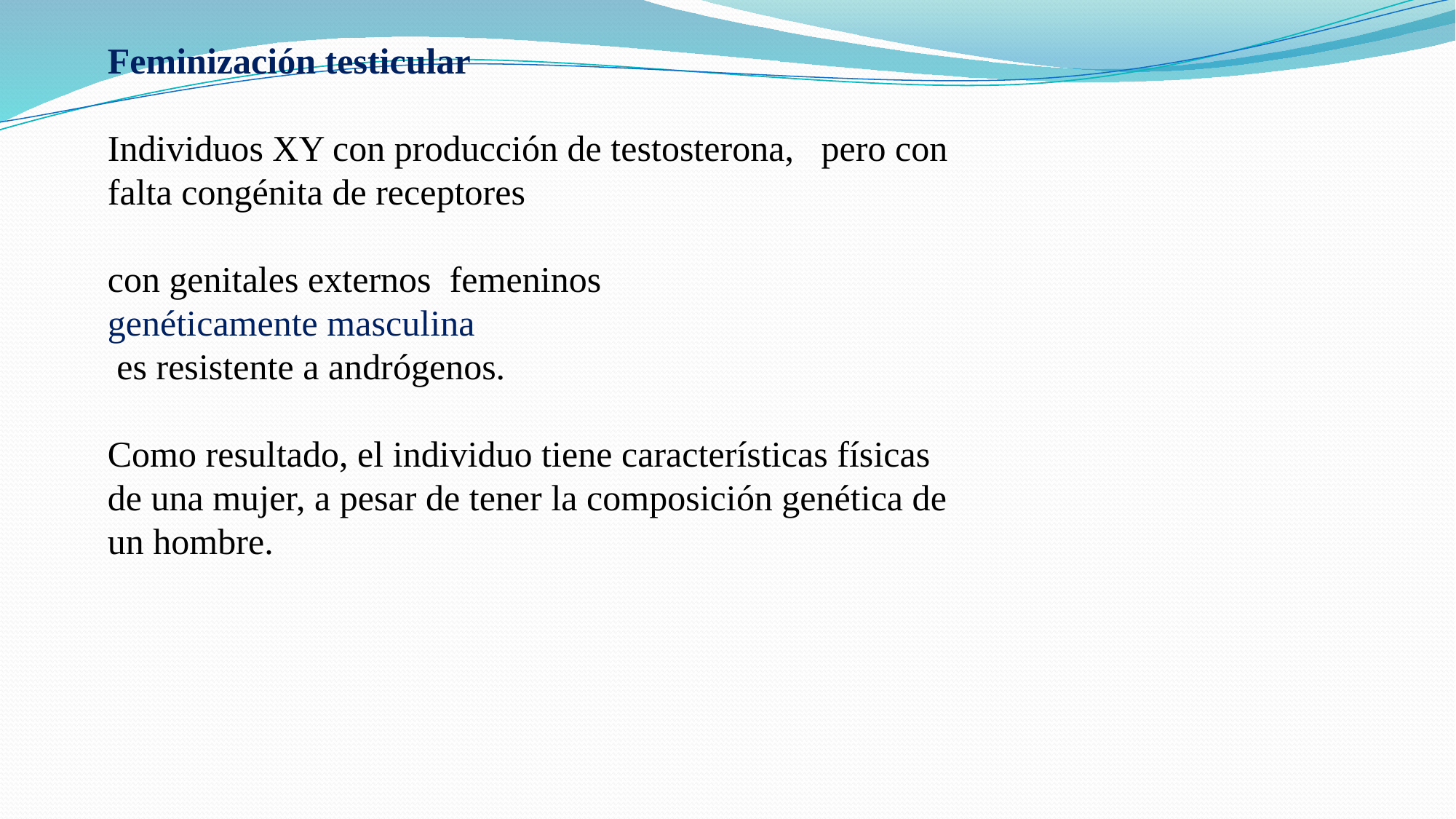

Feminización testicular

Individuos XY con producción de testosterona,   pero con  falta congénita de receptores

con genitales externos  femeninos
genéticamente masculina
 es resistente a andrógenos.

Como resultado, el individuo tiene características físicas de una mujer, a pesar de tener la composición genética de un hombre.